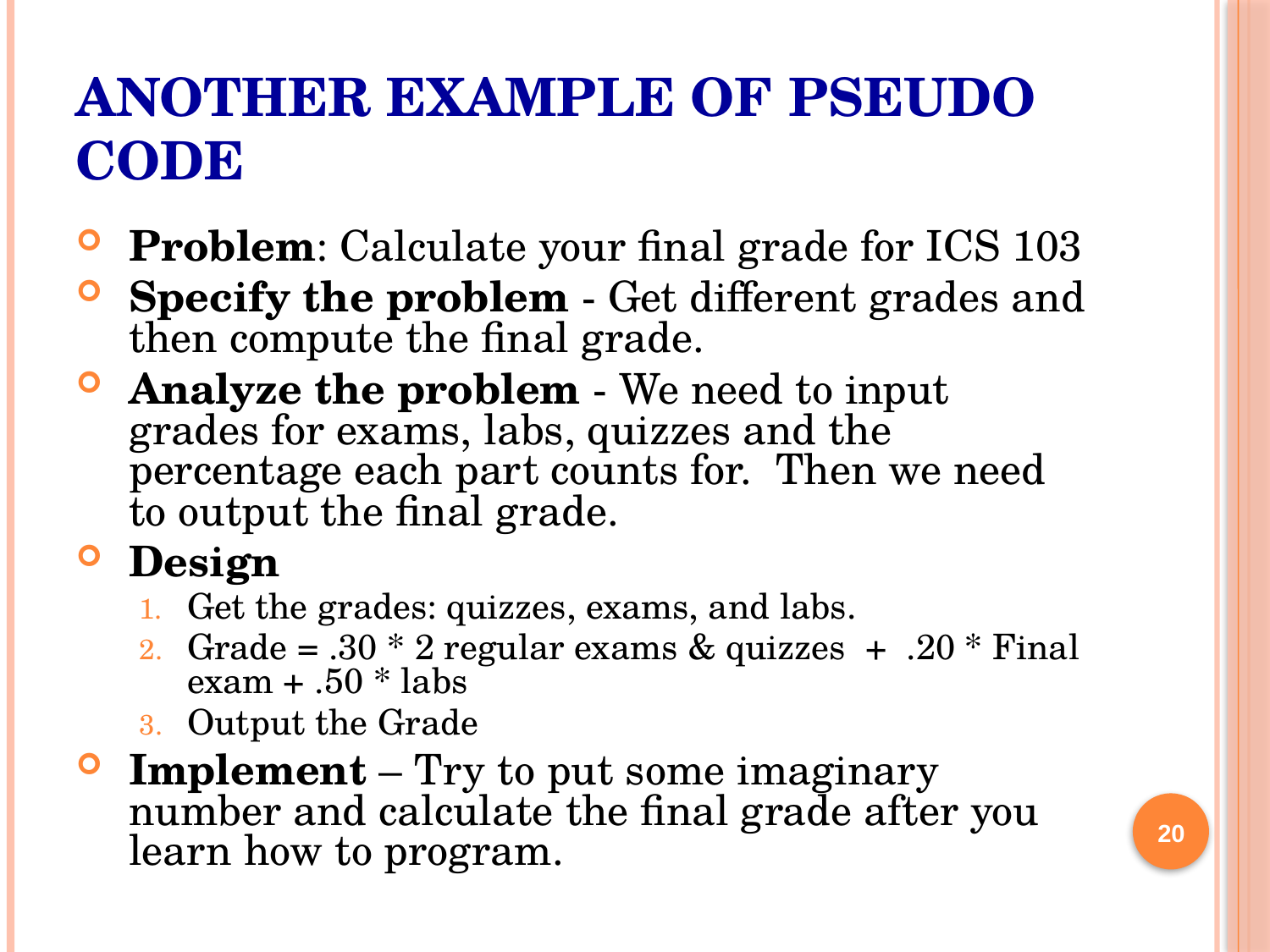

# Another Example of Pseudo code
Problem: Calculate your final grade for ICS 103
Specify the problem - Get different grades and then compute the final grade.
Analyze the problem - We need to input grades for exams, labs, quizzes and the percentage each part counts for.  Then we need to output the final grade.
Design
Get the grades: quizzes, exams, and labs.
Grade = .30 * 2 regular exams & quizzes  +  .20 * Final exam + .50 * labs
Output the Grade
Implement – Try to put some imaginary number and calculate the final grade after you learn how to program.

20